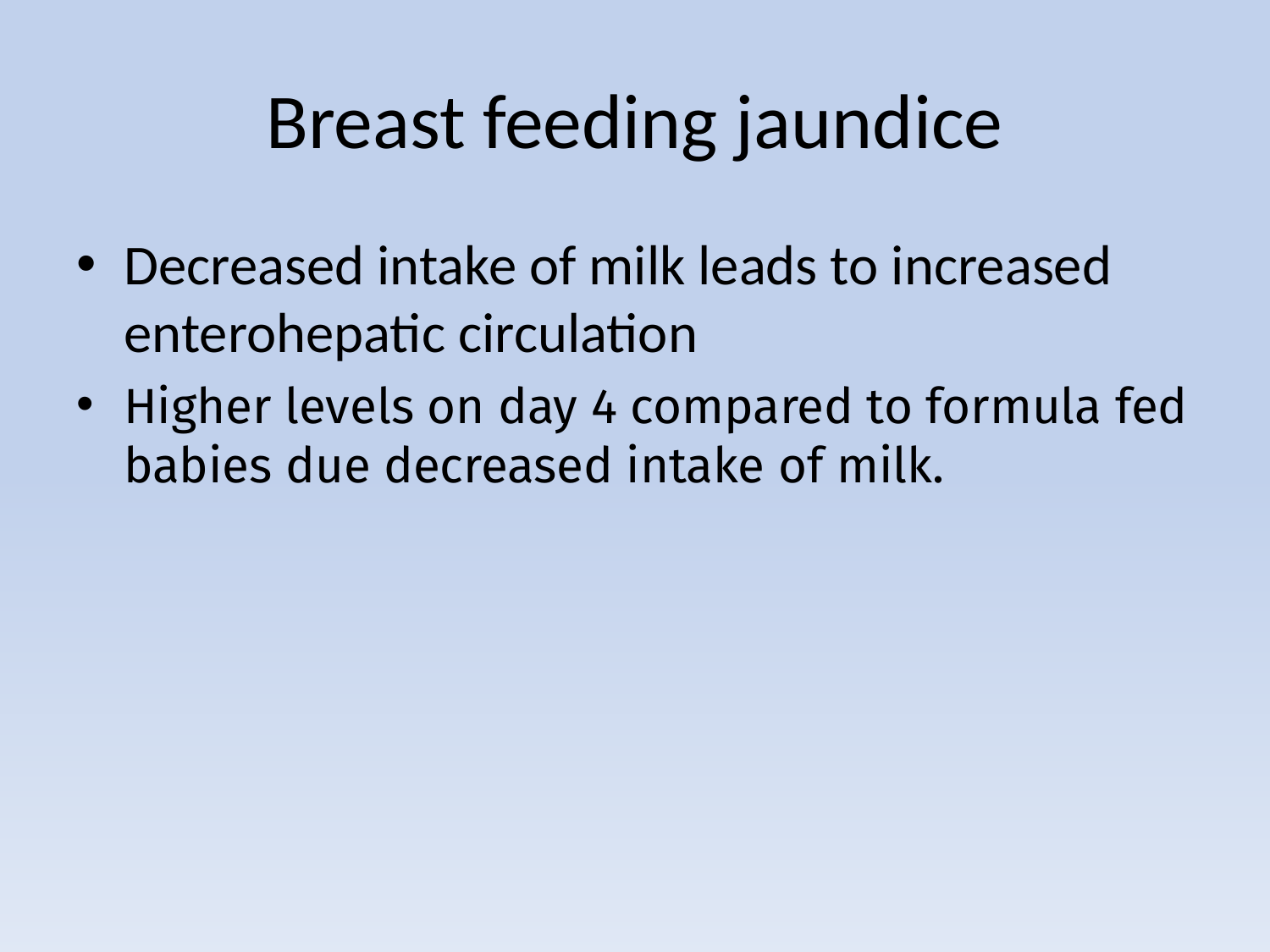

# Breast feeding jaundice
Decreased intake of milk leads to increased enterohepatic circulation
Higher levels on day 4 compared to formula fed babies due decreased intake of milk.